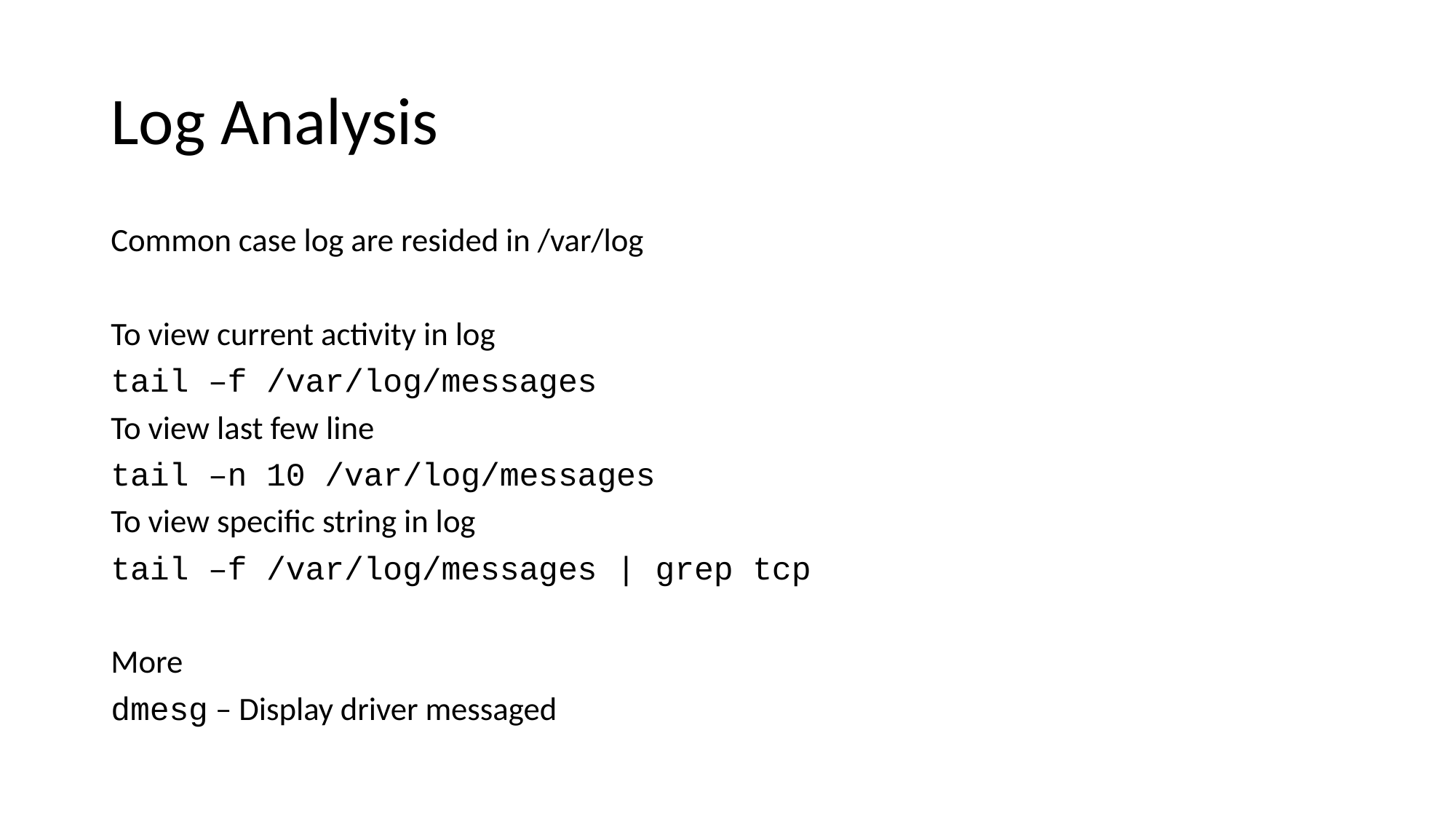

# Log Analysis
Common case log are resided in /var/log

To view current activity in log
tail –f /var/log/messages
To view last few line
tail –n 10 /var/log/messages
To view specific string in log
tail –f /var/log/messages | grep tcp

More
dmesg – Display driver messaged